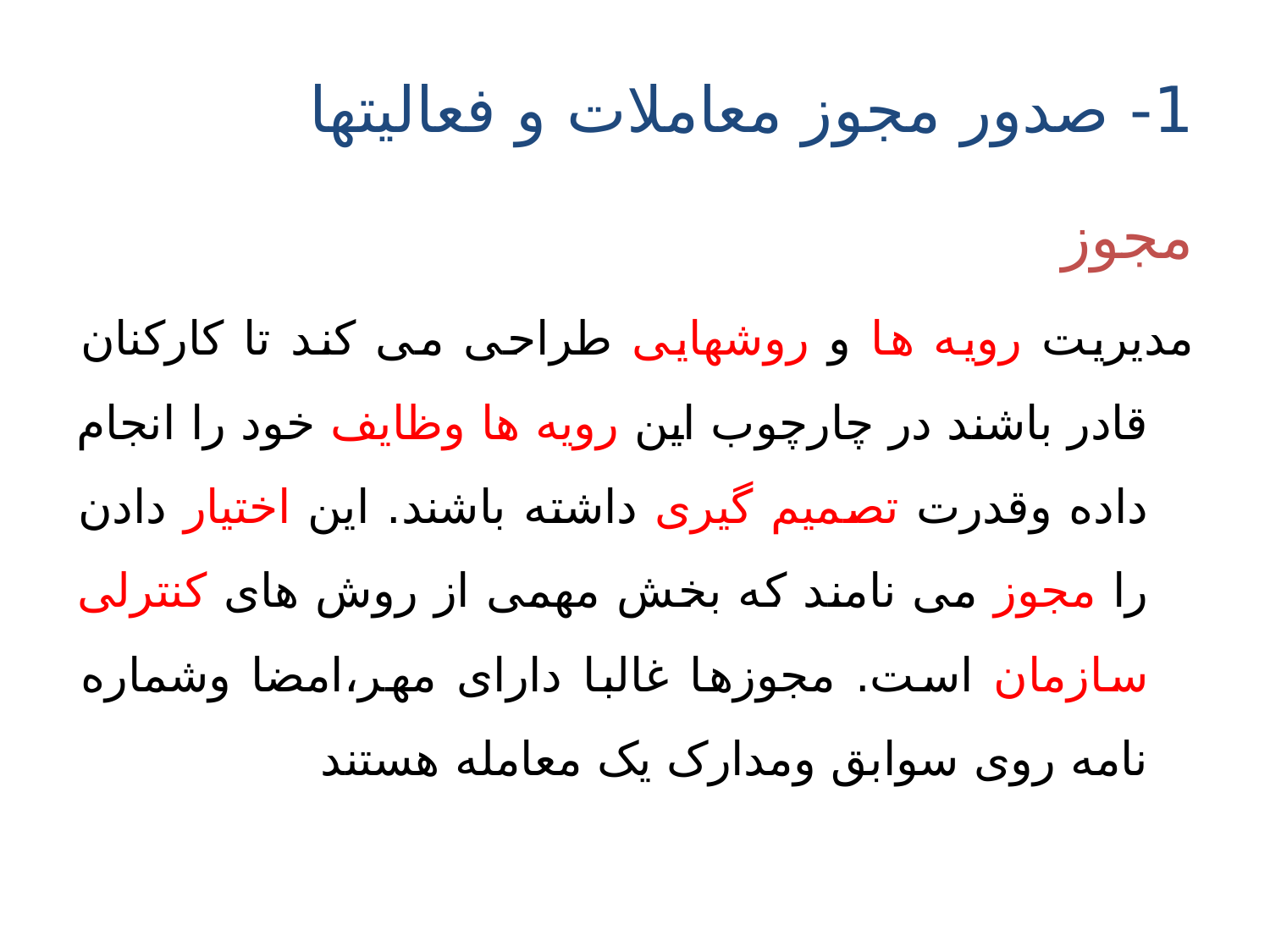

# 1- صدور مجوز معاملات و فعالیتها
مجوز
مدیریت رویه ها و روشهایی طراحی می کند تا کارکنان قادر باشند در چارچوب این رویه ها وظایف خود را انجام داده وقدرت تصمیم گیری داشته باشند. این اختیار دادن را مجوز می نامند که بخش مهمی از روش های کنترلی سازمان است. مجوزها غالبا دارای مهر،امضا وشماره نامه روی سوابق ومدارک یک معامله هستند